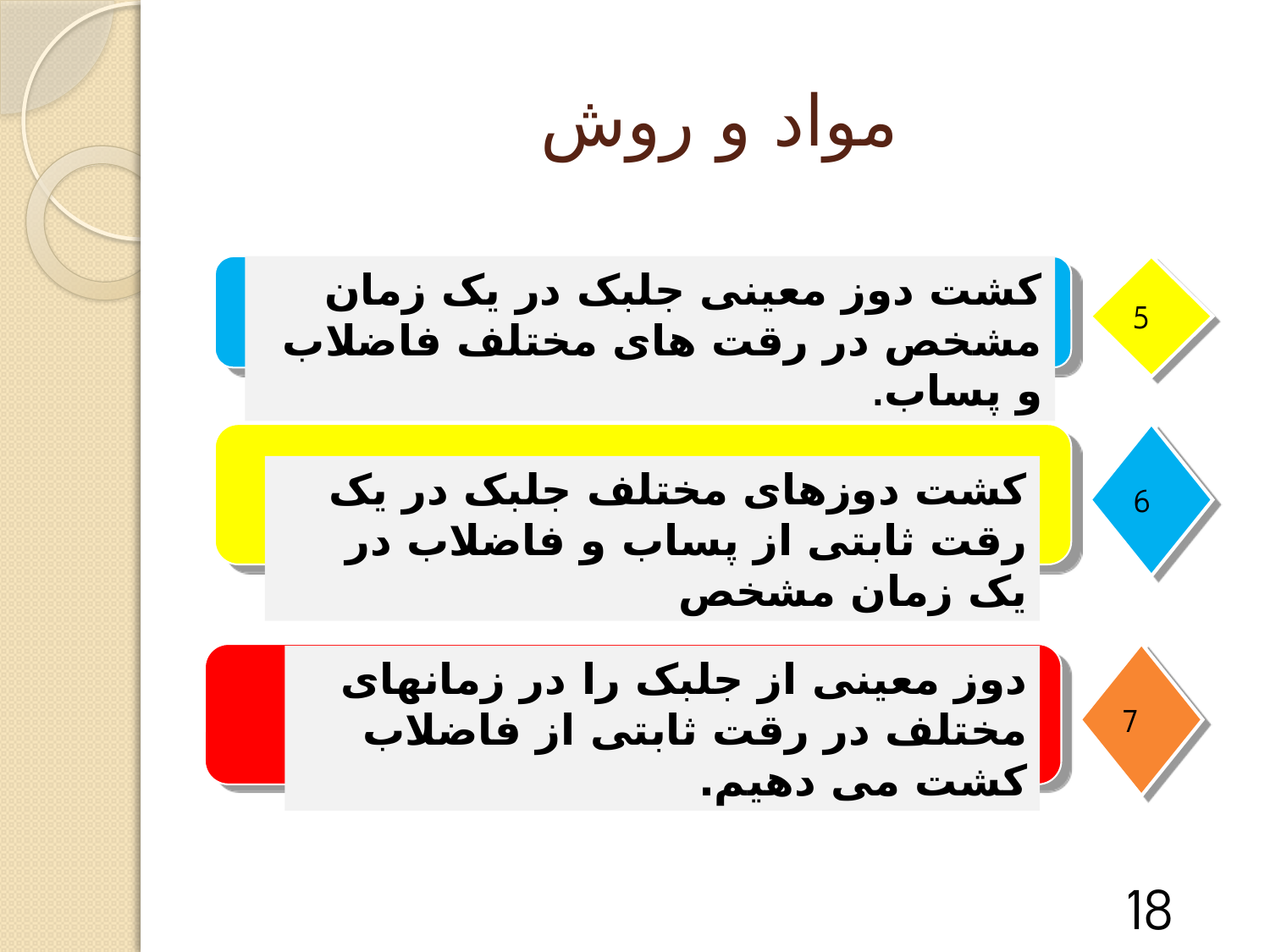

# مواد و روش

5

کشت دوز معینی جلبک در یک زمان مشخص در رقت های مختلف فاضلاب و پساب.

6

کشت دوزهای مختلف جلبک در یک رقت ثابتی از پساب و فاضلاب در یک زمان مشخص

7

دوز معینی از جلبک را در زمانهای مختلف در رقت ثابتی از فاضلاب کشت می دهیم.
18